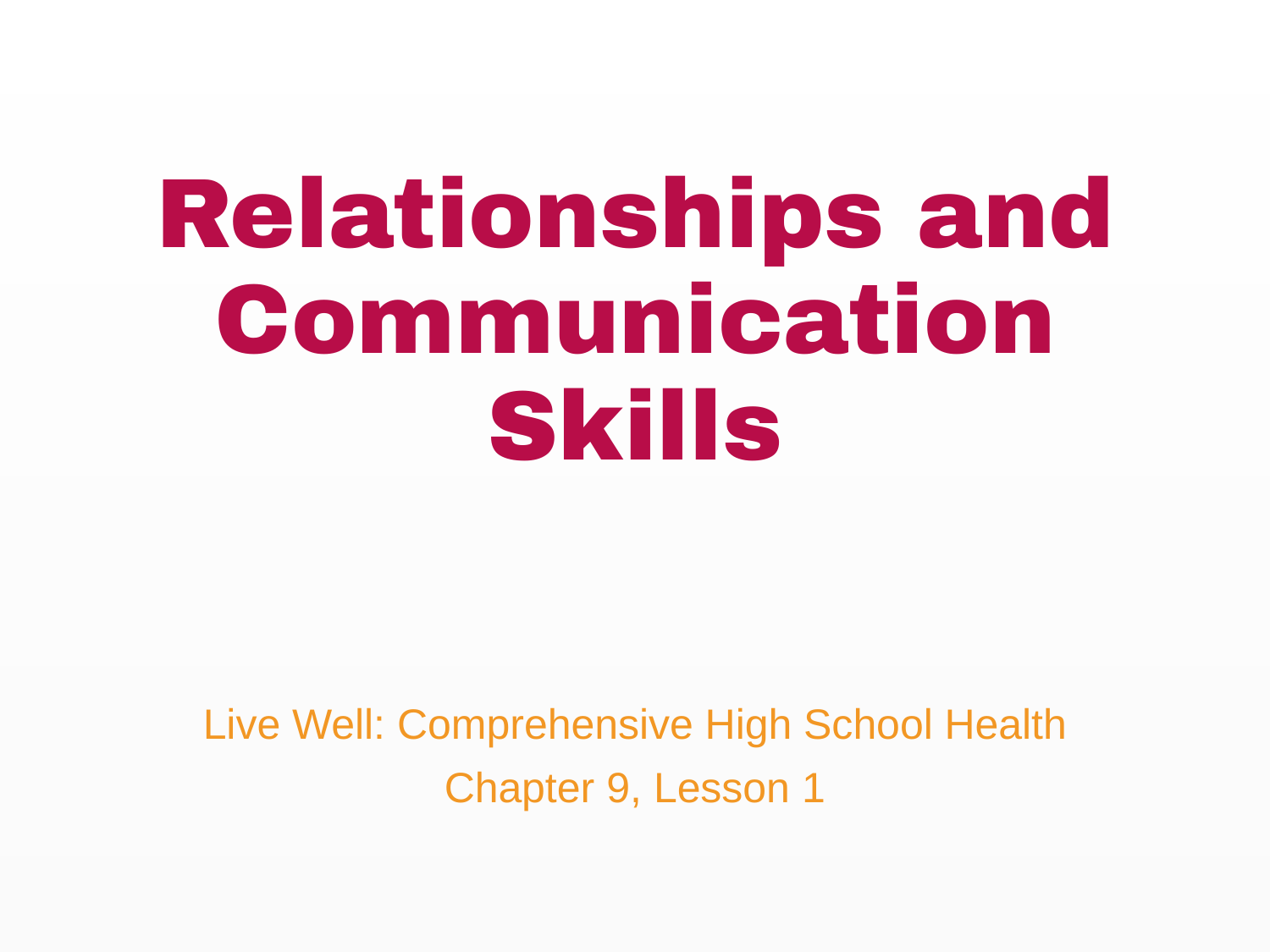

# Relationships and Communication Skills
Live Well: Comprehensive High School Health
Chapter 9, Lesson 1